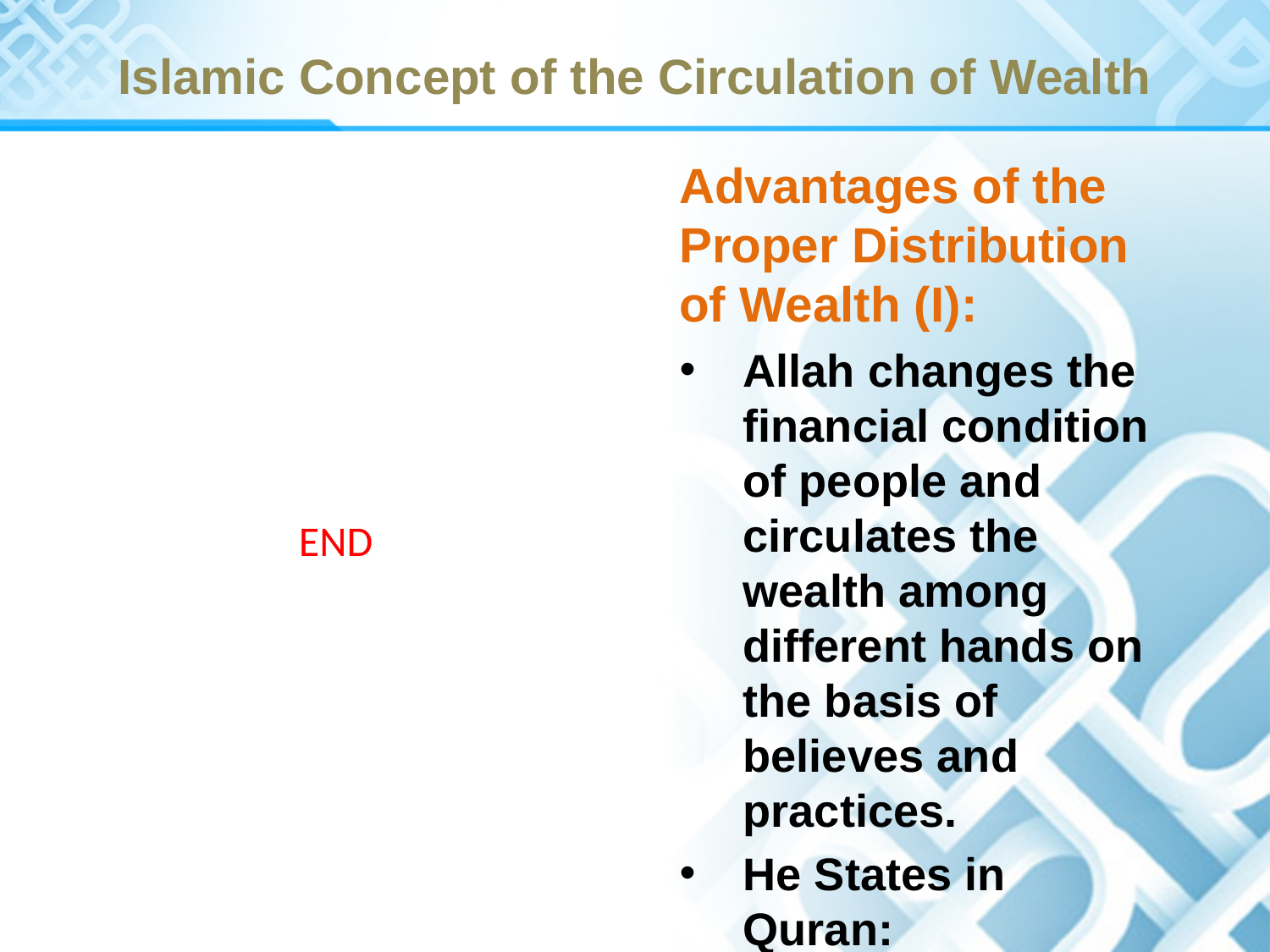

# Islamic Concept of the Circulation of Wealth
Advantages of the Proper Distribution of Wealth (I):
Allah changes the financial condition of people and circulates the wealth among different hands on the basis of believes and practices.
He States in Quran:
تلک الایام نداولھا بین الناس
END